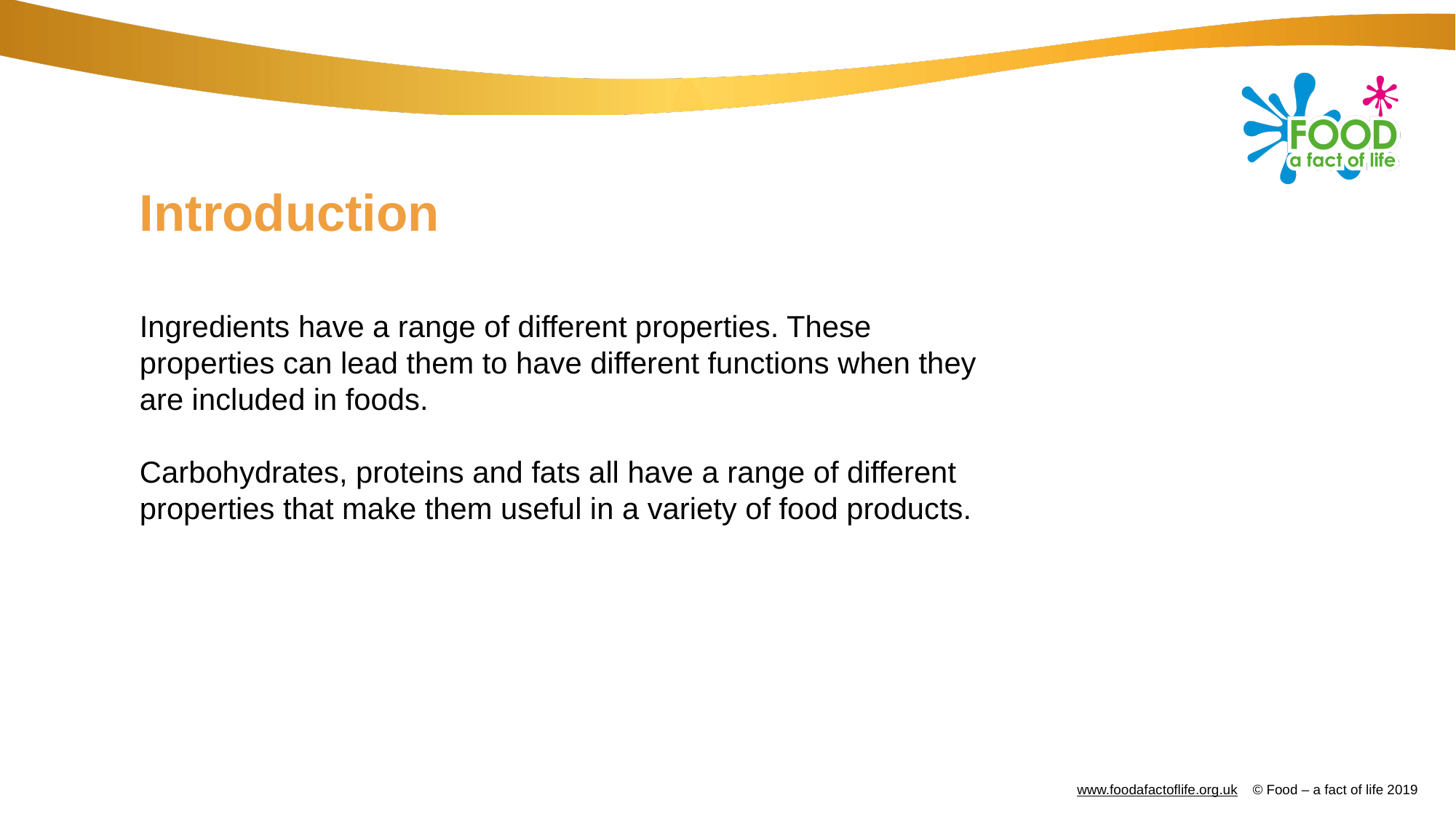

# Introduction
Ingredients have a range of different properties. These properties can lead them to have different functions when they are included in foods.

Carbohydrates, proteins and fats all have a range of different properties that make them useful in a variety of food products.